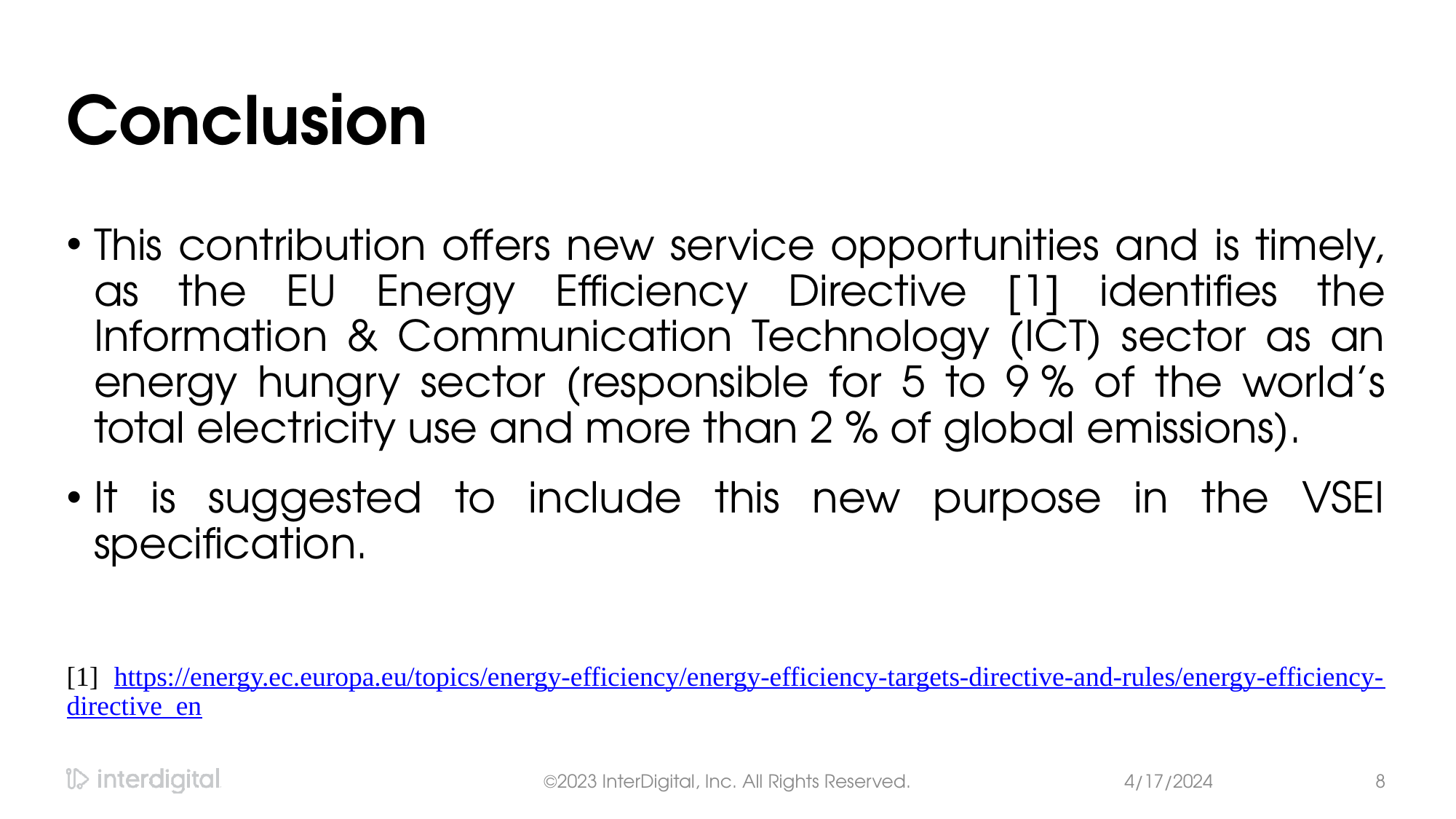

# Conclusion
This contribution offers new service opportunities and is timely, as the EU Energy Efficiency Directive [1] identifies the Information & Communication Technology (ICT) sector as an energy hungry sector (responsible for 5 to 9 % of the world’s total electricity use and more than 2 % of global emissions).
It is suggested to include this new purpose in the VSEI specification.

[1] https://energy.ec.europa.eu/topics/energy-efficiency/energy-efficiency-targets-directive-and-rules/energy-efficiency-directive_en
©2023 InterDigital, Inc. All Rights Reserved.
4/17/2024
8